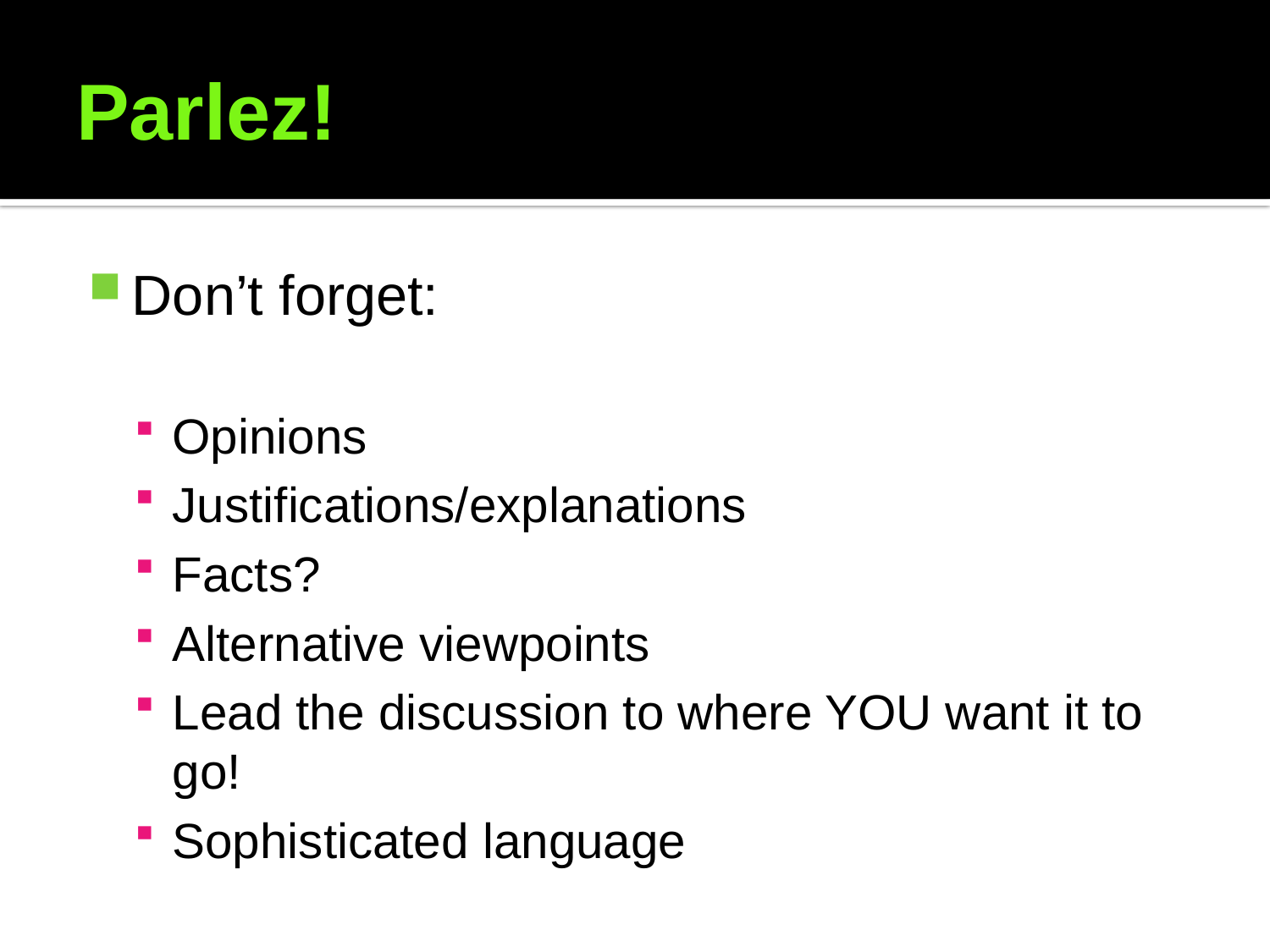

# Parlez!
Don’t forget:

Opinions
Justifications/explanations
Facts?
Alternative viewpoints
Lead the discussion to where YOU want it to go!
Sophisticated language